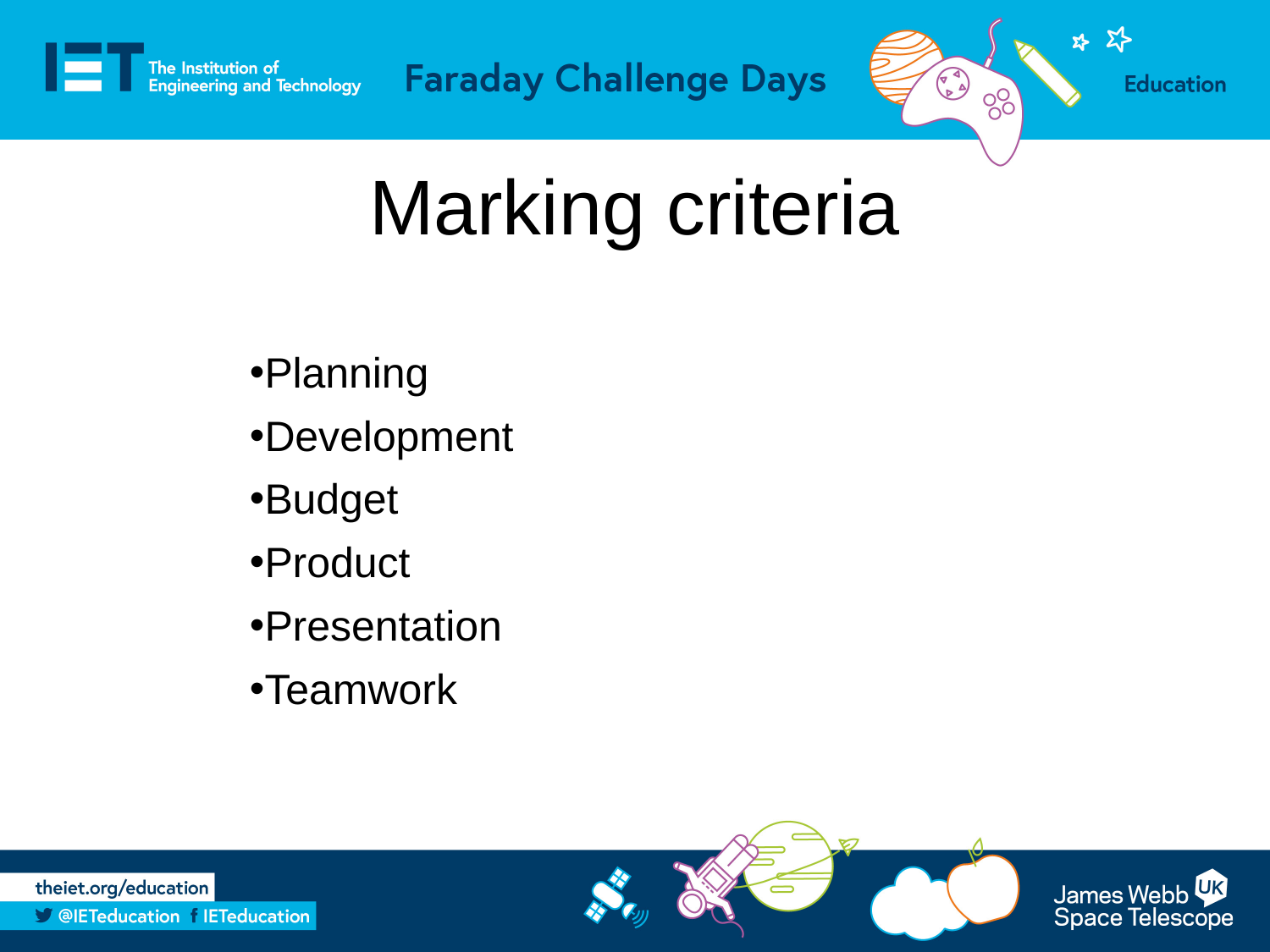

# Marking criteria
Planning
Development
Budget
Product
Presentation
Teamwork